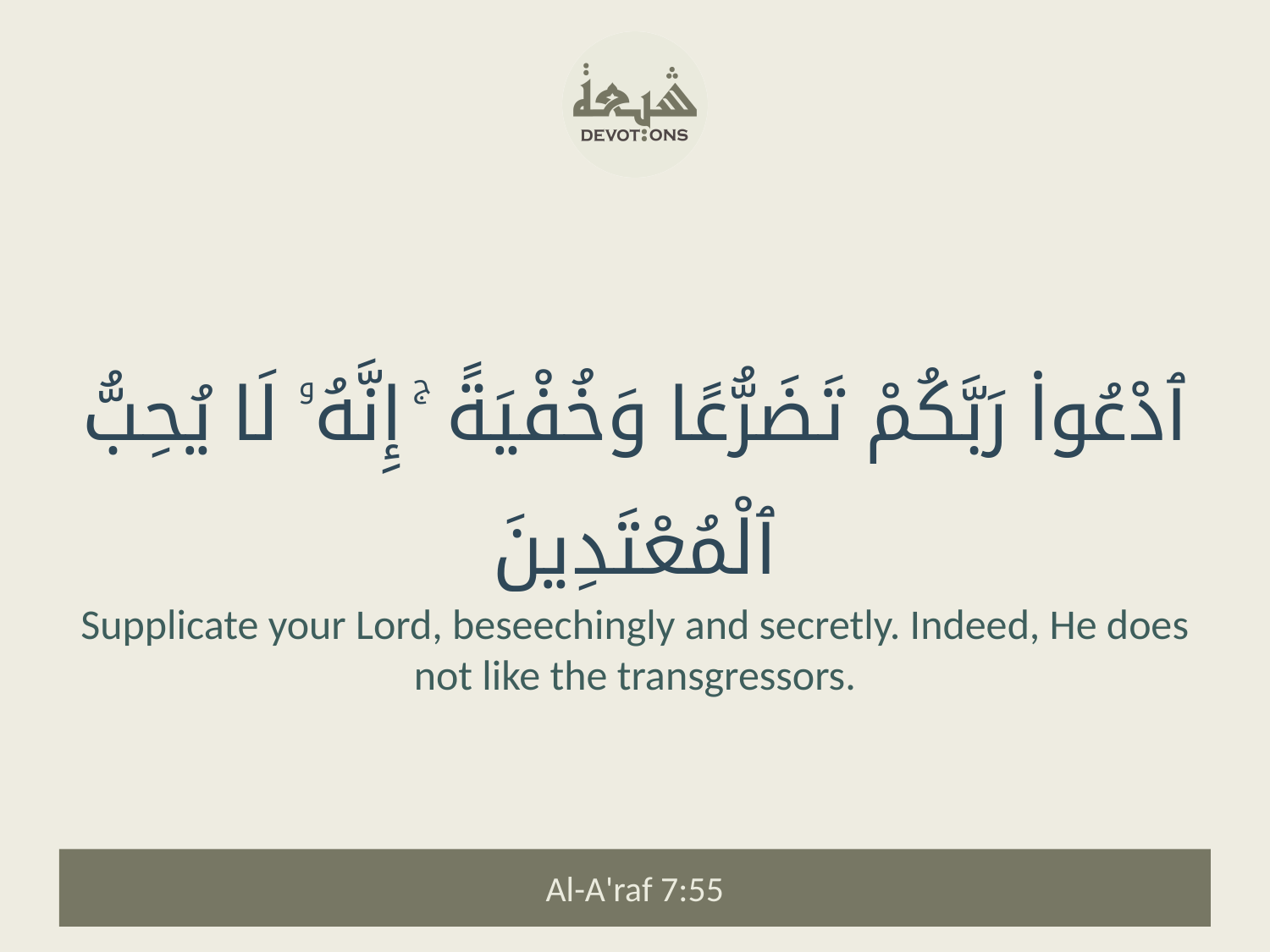

ٱدْعُوا۟ رَبَّكُمْ تَضَرُّعًا وَخُفْيَةً ۚ إِنَّهُۥ لَا يُحِبُّ ٱلْمُعْتَدِينَ
Supplicate your Lord, beseechingly and secretly. Indeed, He does not like the transgressors.
Al-A'raf 7:55